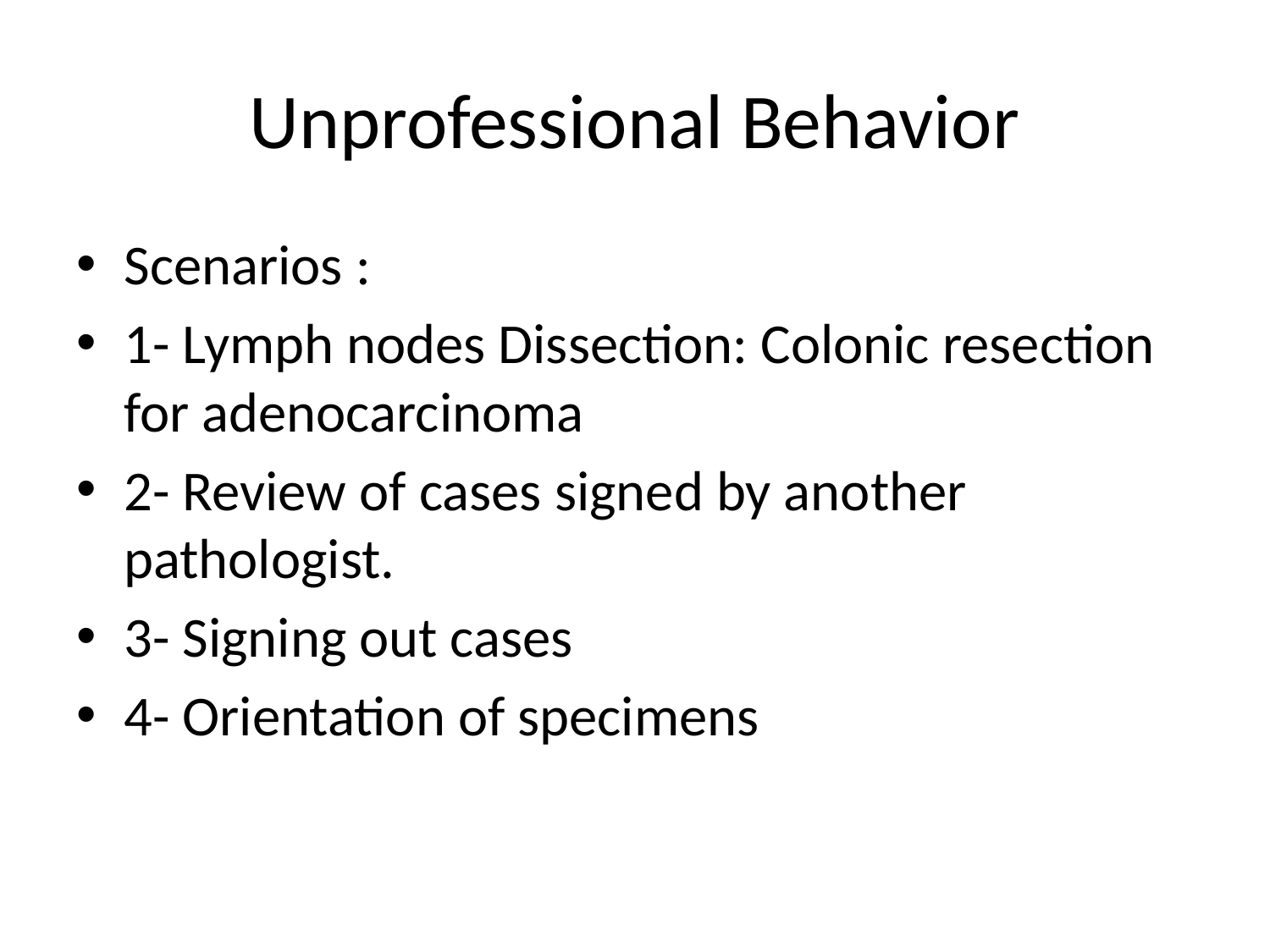

# Unprofessional Behavior
Scenarios :
1- Lymph nodes Dissection: Colonic resection for adenocarcinoma
2- Review of cases signed by another pathologist.
3- Signing out cases
4- Orientation of specimens